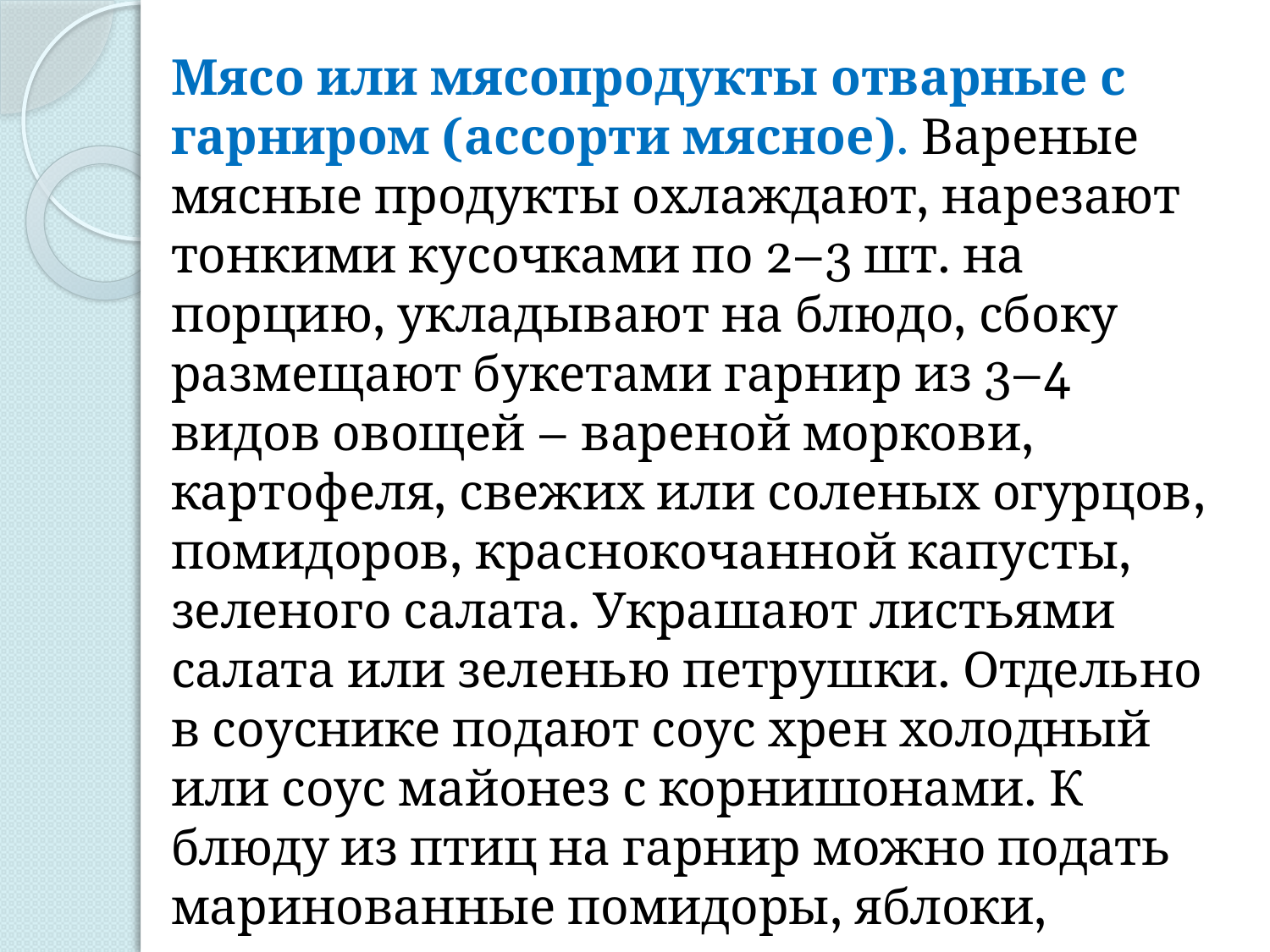

Мясо или мясопродукты отварные с гарниром (ассорти мясное). Вареные мясные продукты охлаждают, нарезают тонкими кусочками по 2–3 шт. на порцию, укладывают на блюдо, сбоку размещают букетами гарнир из 3–4 видов овощей – вареной моркови, картофеля, свежих или соленых огурцов, помидоров, краснокочанной капусты, зеленого салата. Украшают листьями салата или зеленью петрушки. Отдельно в соуснике подают соус хрен холодный или соус майонез с корнишонами. К блюду из птиц на гарнир можно подать маринованные помидоры, яблоки, груши.